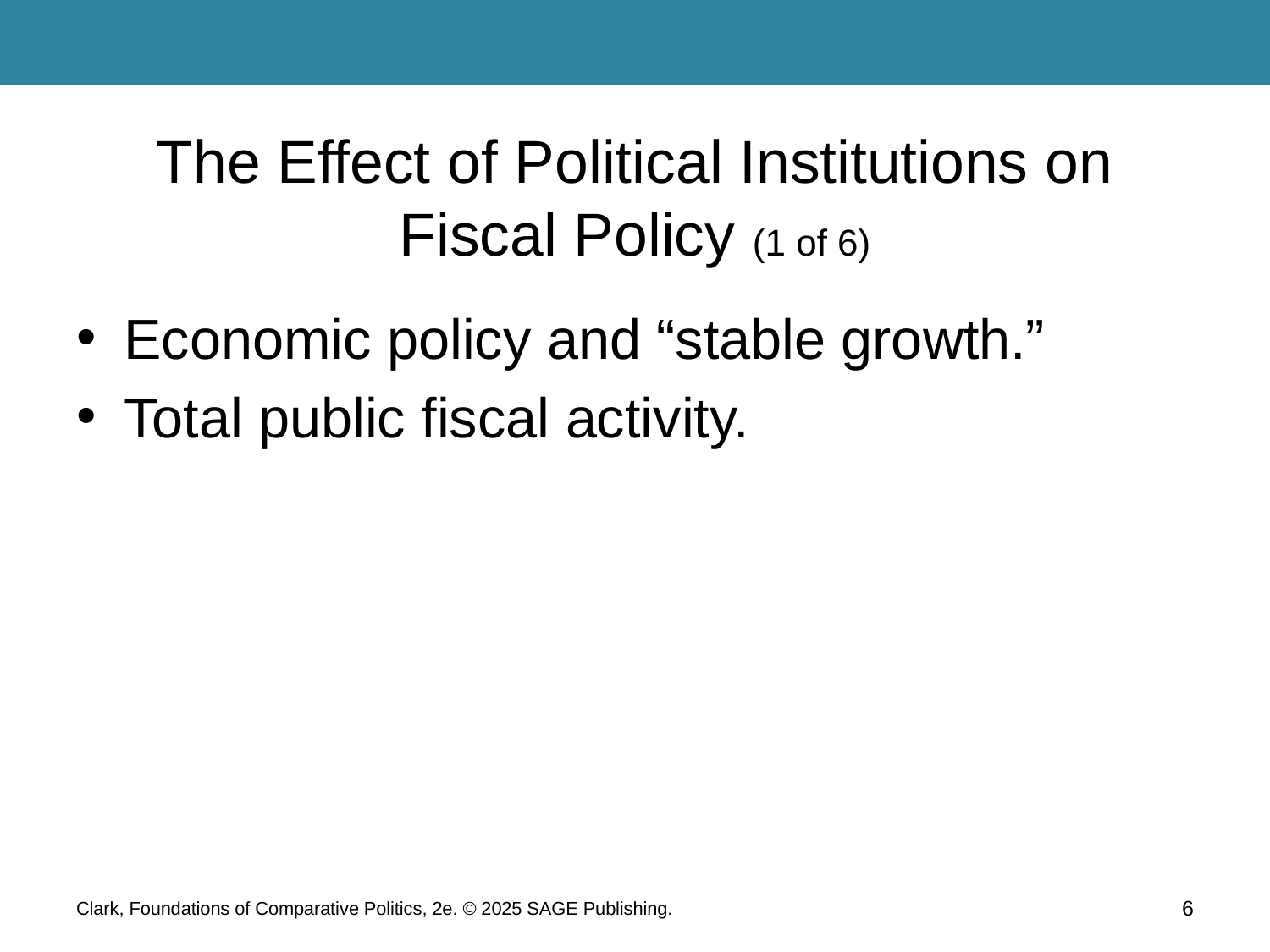

# The Effect of Political Institutions on Fiscal Policy (1 of 6)
Economic policy and “stable growth.”
Total public fiscal activity.

Clark, Foundations of Comparative Politics, 2e. © 2025 SAGE Publishing.
6